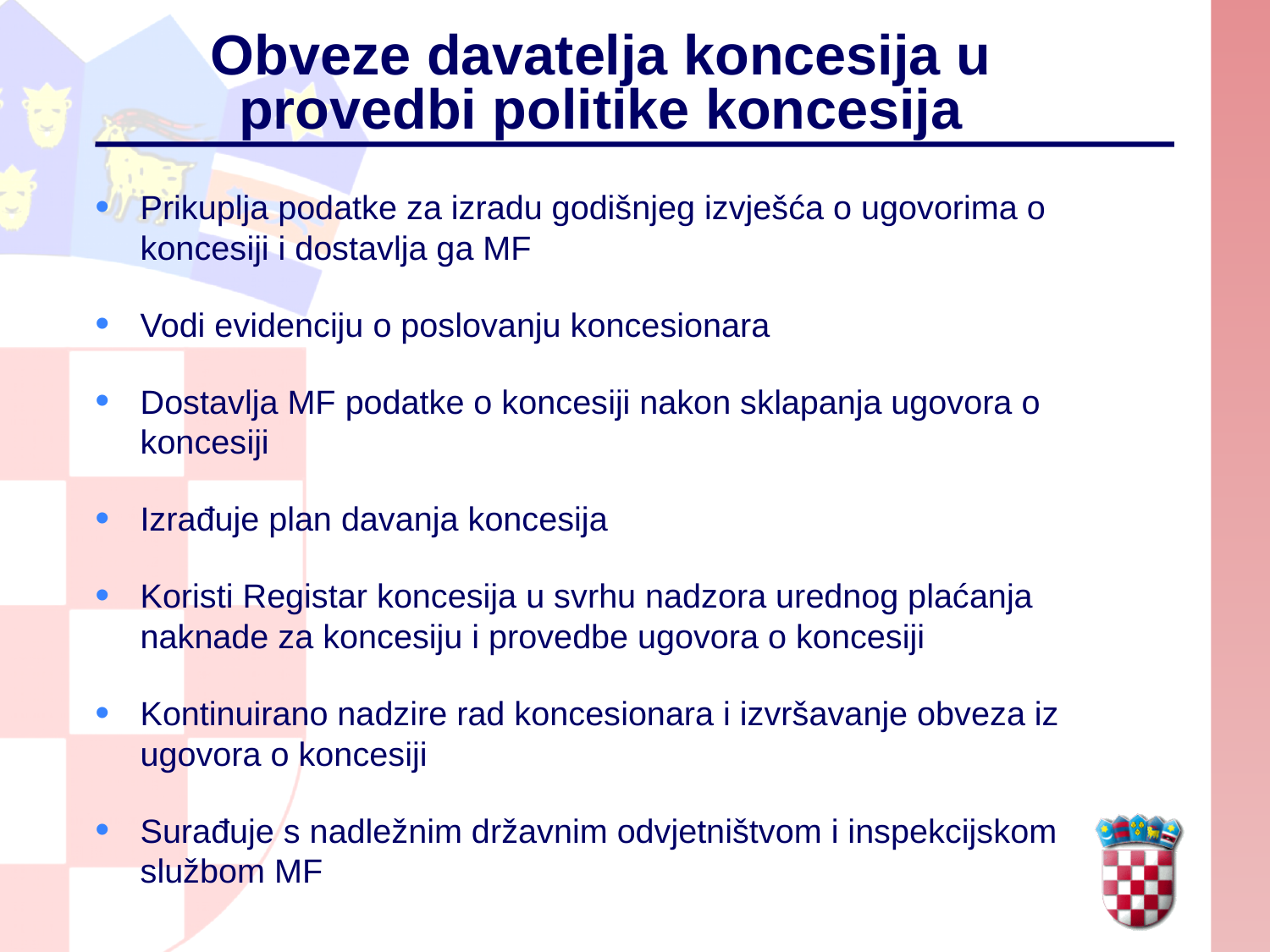

# Obveze davatelja koncesija u provedbi politike koncesija
Prikuplja podatke za izradu godišnjeg izvješća o ugovorima o koncesiji i dostavlja ga MF
Vodi evidenciju o poslovanju koncesionara
Dostavlja MF podatke o koncesiji nakon sklapanja ugovora o koncesiji
Izrađuje plan davanja koncesija
Koristi Registar koncesija u svrhu nadzora urednog plaćanja naknade za koncesiju i provedbe ugovora o koncesiji
Kontinuirano nadzire rad koncesionara i izvršavanje obveza iz ugovora o koncesiji
Surađuje s nadležnim državnim odvjetništvom i inspekcijskom službom MF